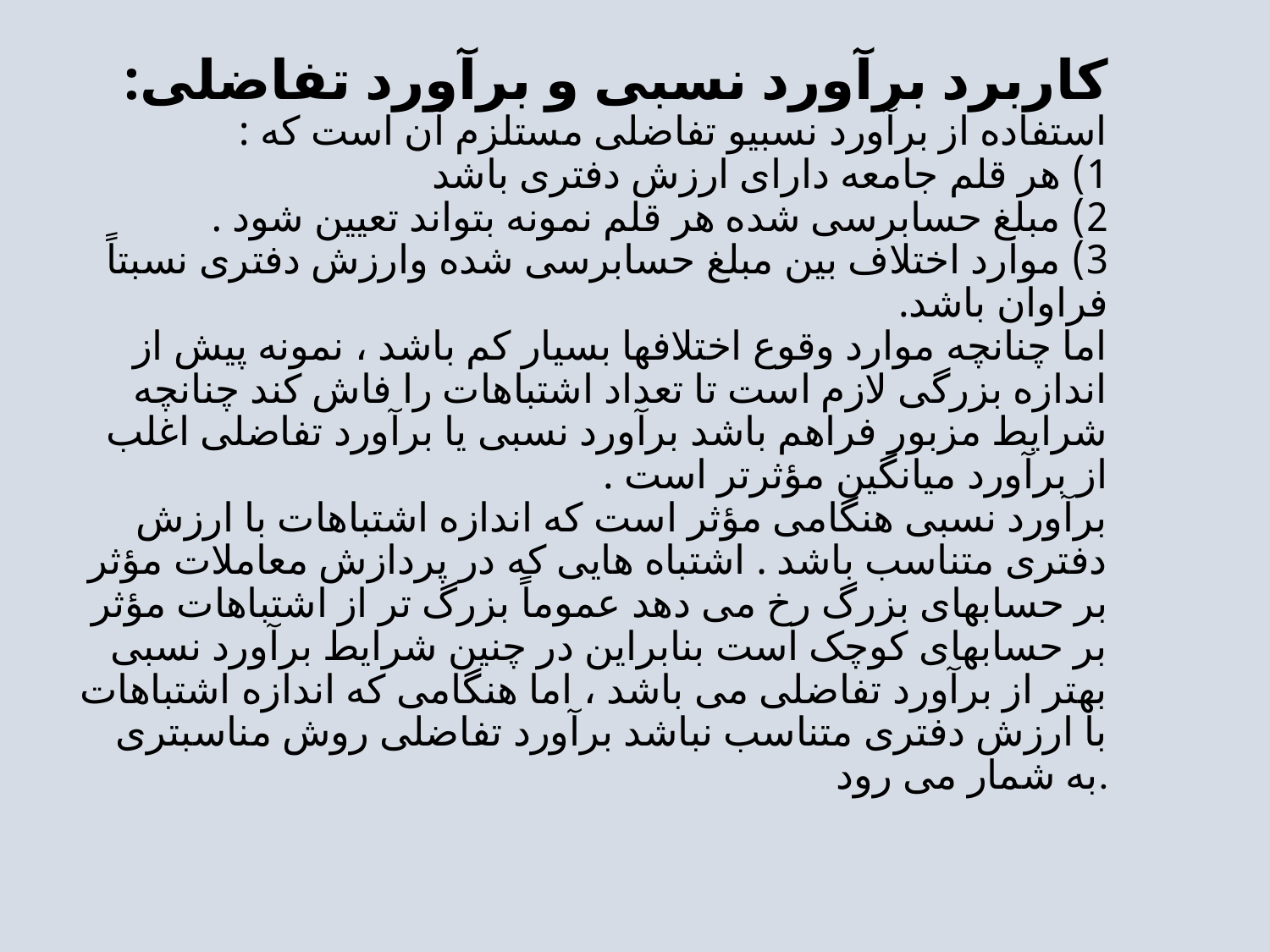

# کاربرد برآورد نسبی و برآورد تفاضلی: استفاده از برآورد نسبیو تفاضلی مستلزم آن است که : 1) هر قلم جامعه دارای ارزش دفتری باشد 2) مبلغ حسابرسی شده هر قلم نمونه بتواند تعیین شود . 3) موارد اختلاف بین مبلغ حسابرسی شده وارزش دفتری نسبتاً فراوان باشد. اما چنانچه موارد وقوع اختلافها بسیار کم باشد ، نمونه پیش از اندازه بزرگی لازم است تا تعداد اشتباهات را فاش کند چنانچه شرایط مزبور فراهم باشد برآورد نسبی یا برآورد تفاضلی اغلب از برآورد میانگین مؤثرتر است . برآورد نسبی هنگامی مؤثر است که اندازه اشتباهات با ارزش دفتری متناسب باشد . اشتباه هایی که در پردازش معاملات مؤثر بر حسابهای بزرگ رخ می دهد عموماً بزرگ تر از اشتباهات مؤثر بر حسابهای کوچک است بنابراین در چنین شرایط برآورد نسبی بهتر از برآورد تفاضلی می باشد ، اما هنگامی که اندازه اشتباهات با ارزش دفتری متناسب نباشد برآورد تفاضلی روش مناسبتری به شمار می رود.